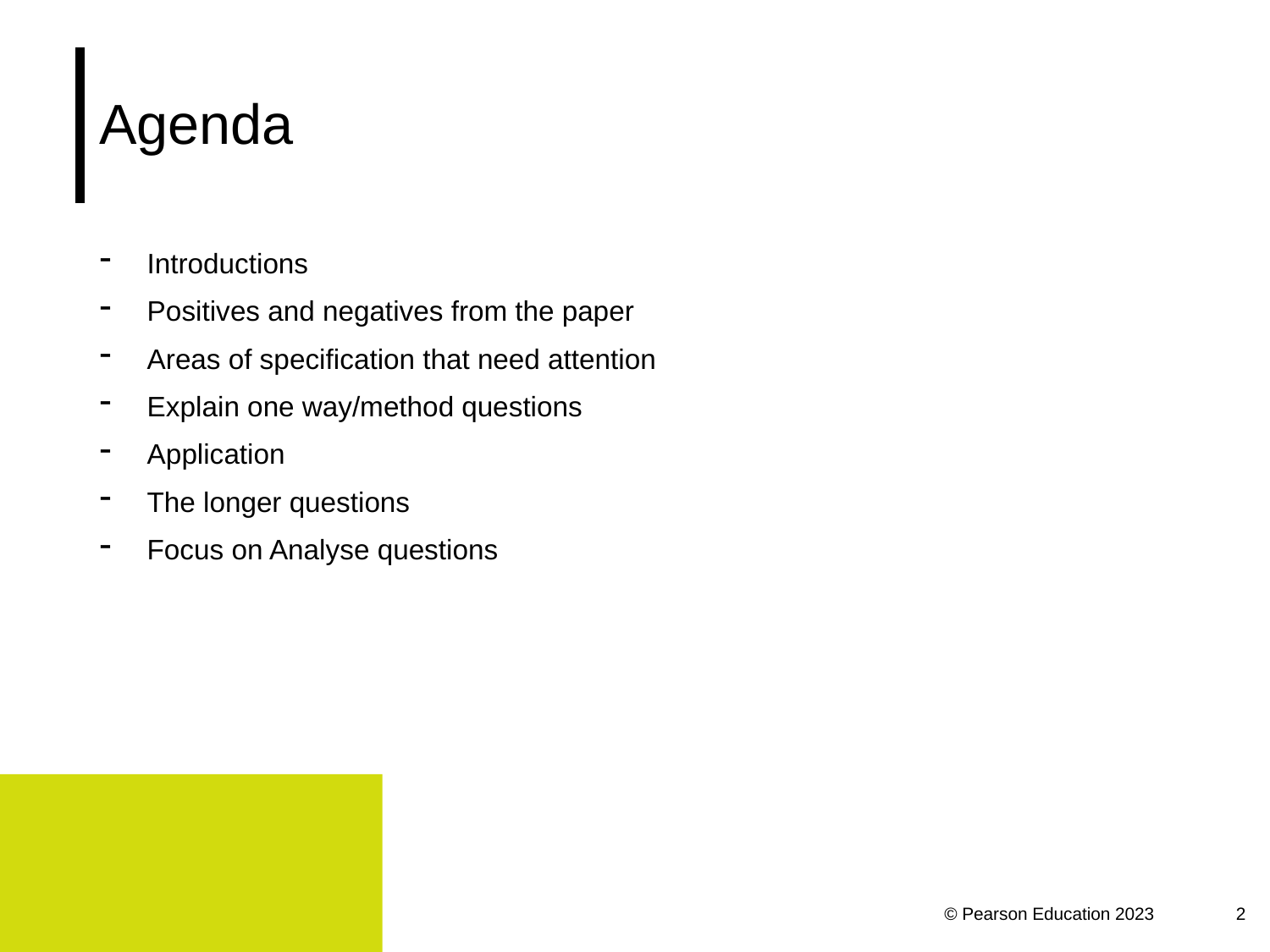

# Agenda
Introductions
Positives and negatives from the paper
Areas of specification that need attention
Explain one way/method questions
Application
The longer questions
Focus on Analyse questions